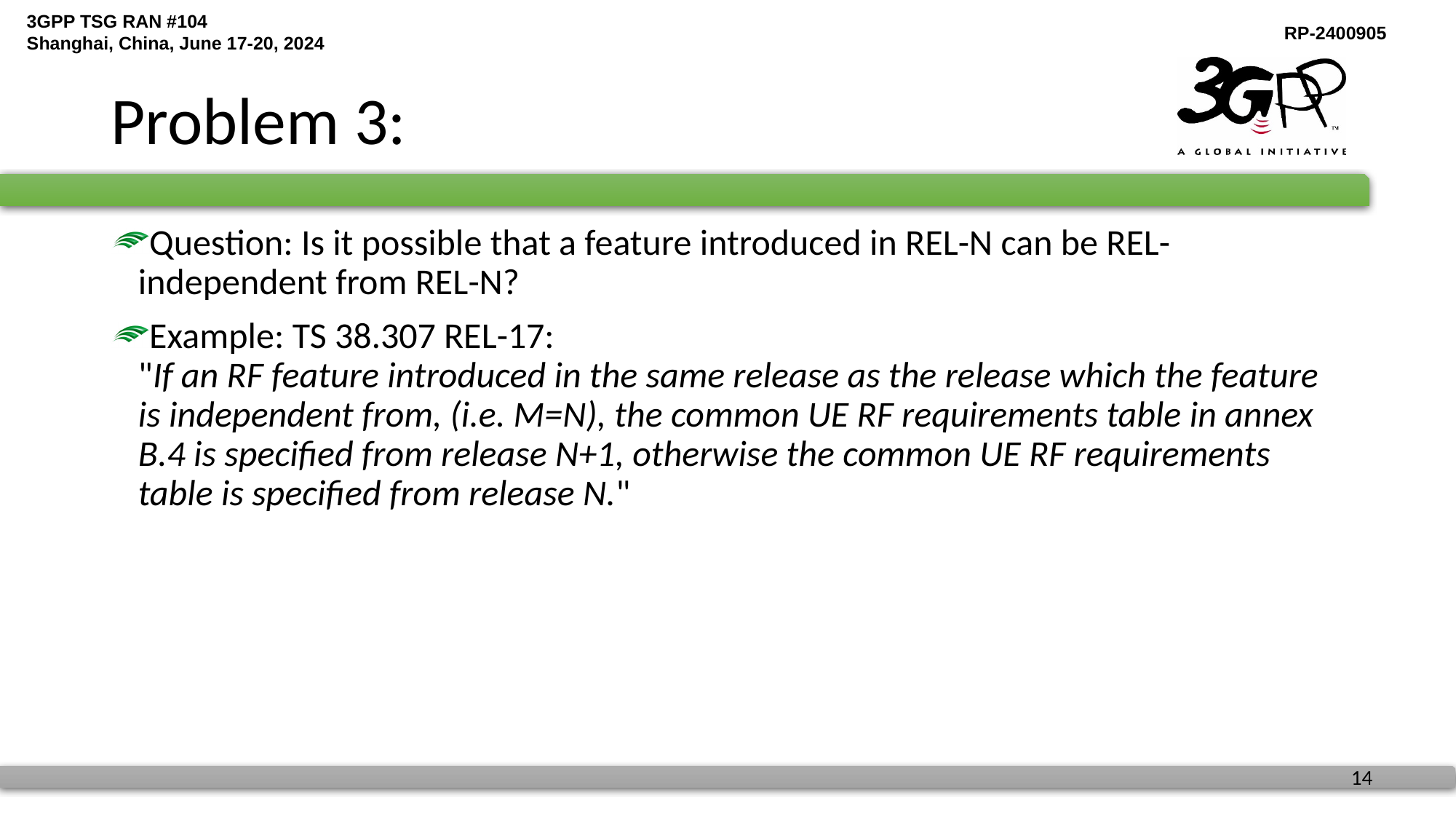

# Problem 3:
Question: Is it possible that a feature introduced in REL-N can be REL-independent from REL-N?
Example: TS 38.307 REL-17:
"If an RF feature introduced in the same release as the release which the feature is independent from, (i.e. M=N), the common UE RF requirements table in annex B.4 is specified from release N+1, otherwise the common UE RF requirements table is specified from release N."